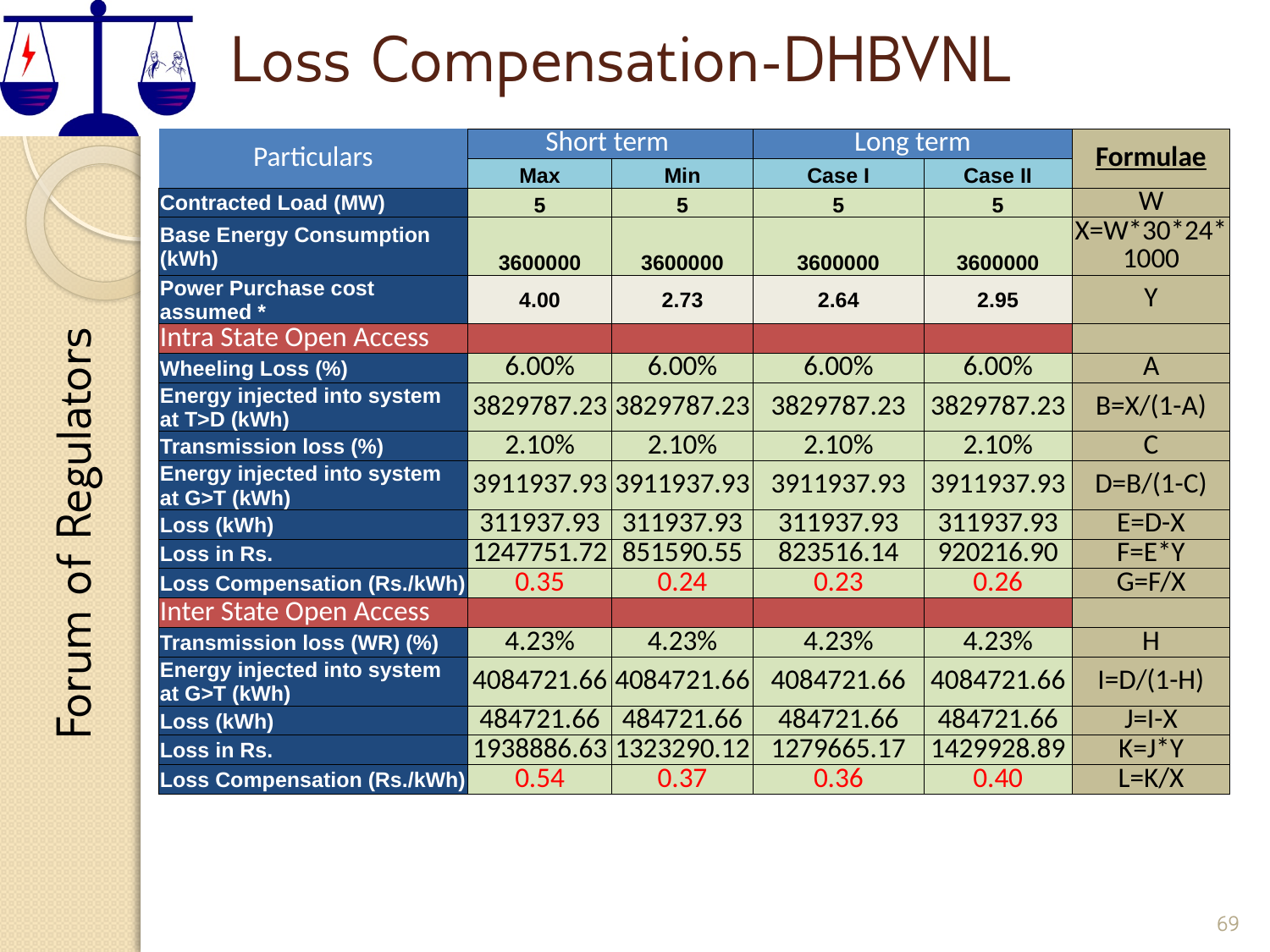

# Loss Compensation-DHBVNL
| Particulars | Short term |  | Long term |  | Formulae |
| --- | --- | --- | --- | --- | --- |
|  | Max | Min | Case I | Case II |  |
| Contracted Load (MW) | 5 | 5 | 5 | 5 | W |
| Base Energy Consumption (kWh) | 3600000 | 3600000 | 3600000 | 3600000 | X=W\*30\*24\*1000 |
| Power Purchase cost assumed \* | 4.00 | 2.73 | 2.64 | 2.95 | Y |
| Intra State Open Access |  |  |  |  |  |
| Wheeling Loss (%) | 6.00% | 6.00% | 6.00% | 6.00% | A |
| Energy injected into system at T>D (kWh) | 3829787.23 | 3829787.23 | 3829787.23 | 3829787.23 | B=X/(1-A) |
| Transmission loss (%) | 2.10% | 2.10% | 2.10% | 2.10% | C |
| Energy injected into system at G>T (kWh) | 3911937.93 | 3911937.93 | 3911937.93 | 3911937.93 | D=B/(1-C) |
| Loss (kWh) | 311937.93 | 311937.93 | 311937.93 | 311937.93 | E=D-X |
| Loss in Rs. | 1247751.72 | 851590.55 | 823516.14 | 920216.90 | F=E\*Y |
| Loss Compensation (Rs./kWh) | 0.35 | 0.24 | 0.23 | 0.26 | G=F/X |
| Inter State Open Access |  |  |  |  |  |
| Transmission loss (WR) (%) | 4.23% | 4.23% | 4.23% | 4.23% | H |
| Energy injected into system at G>T (kWh) | 4084721.66 | 4084721.66 | 4084721.66 | 4084721.66 | I=D/(1-H) |
| Loss (kWh) | 484721.66 | 484721.66 | 484721.66 | 484721.66 | J=I-X |
| Loss in Rs. | 1938886.63 | 1323290.12 | 1279665.17 | 1429928.89 | K=J\*Y |
| Loss Compensation (Rs./kWh) | 0.54 | 0.37 | 0.36 | 0.40 | L=K/X |
69